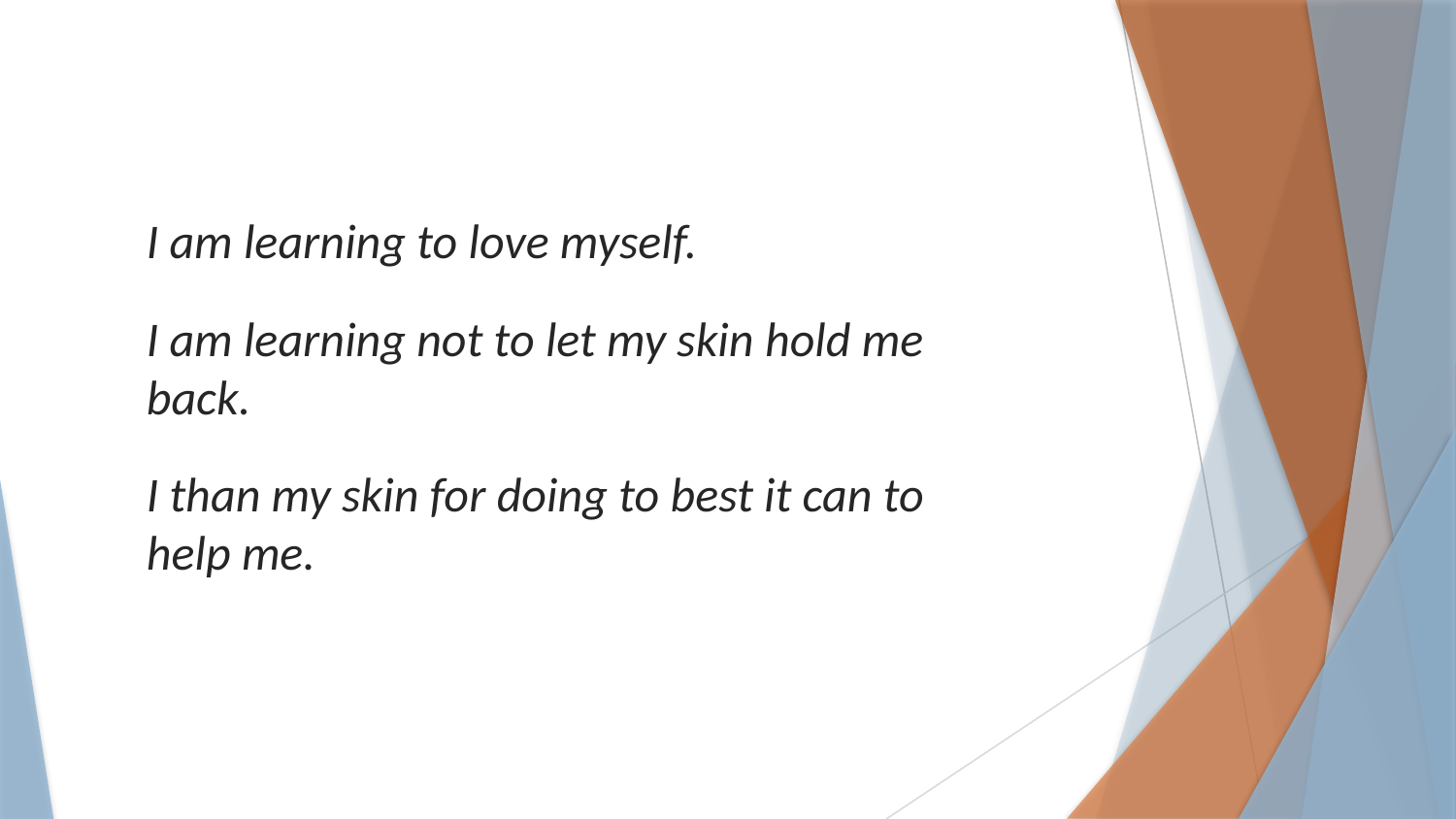

I am learning to love myself.
I am learning not to let my skin hold me back.
I than my skin for doing to best it can to help me.